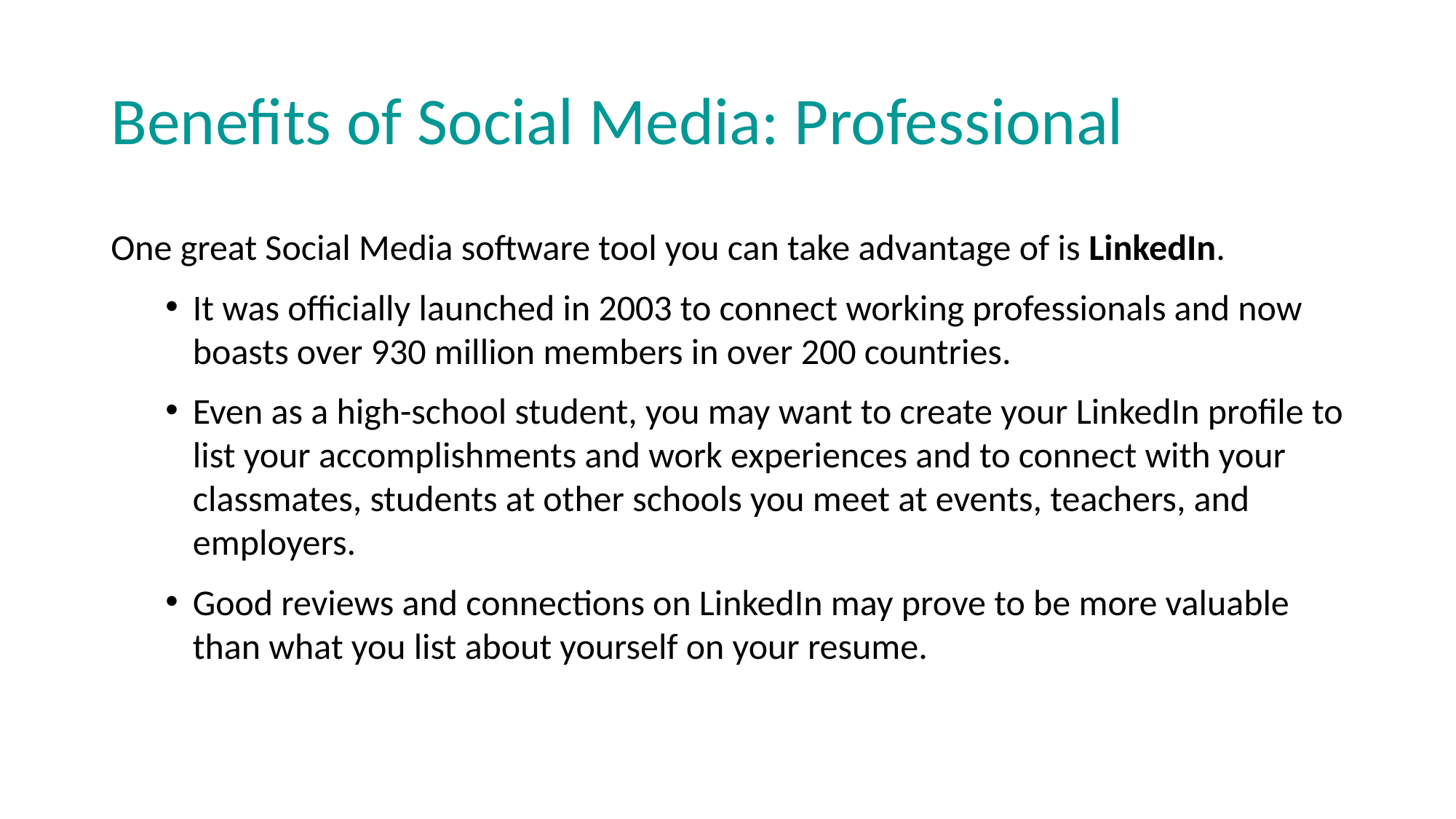

# Benefits of Social Media: Professional
One great Social Media software tool you can take advantage of is LinkedIn.
It was officially launched in 2003 to connect working professionals and now boasts over 930 million members in over 200 countries.
Even as a high-school student, you may want to create your LinkedIn profile to list your accomplishments and work experiences and to connect with your classmates, students at other schools you meet at events, teachers, and employers.
Good reviews and connections on LinkedIn may prove to be more valuable than what you list about yourself on your resume.